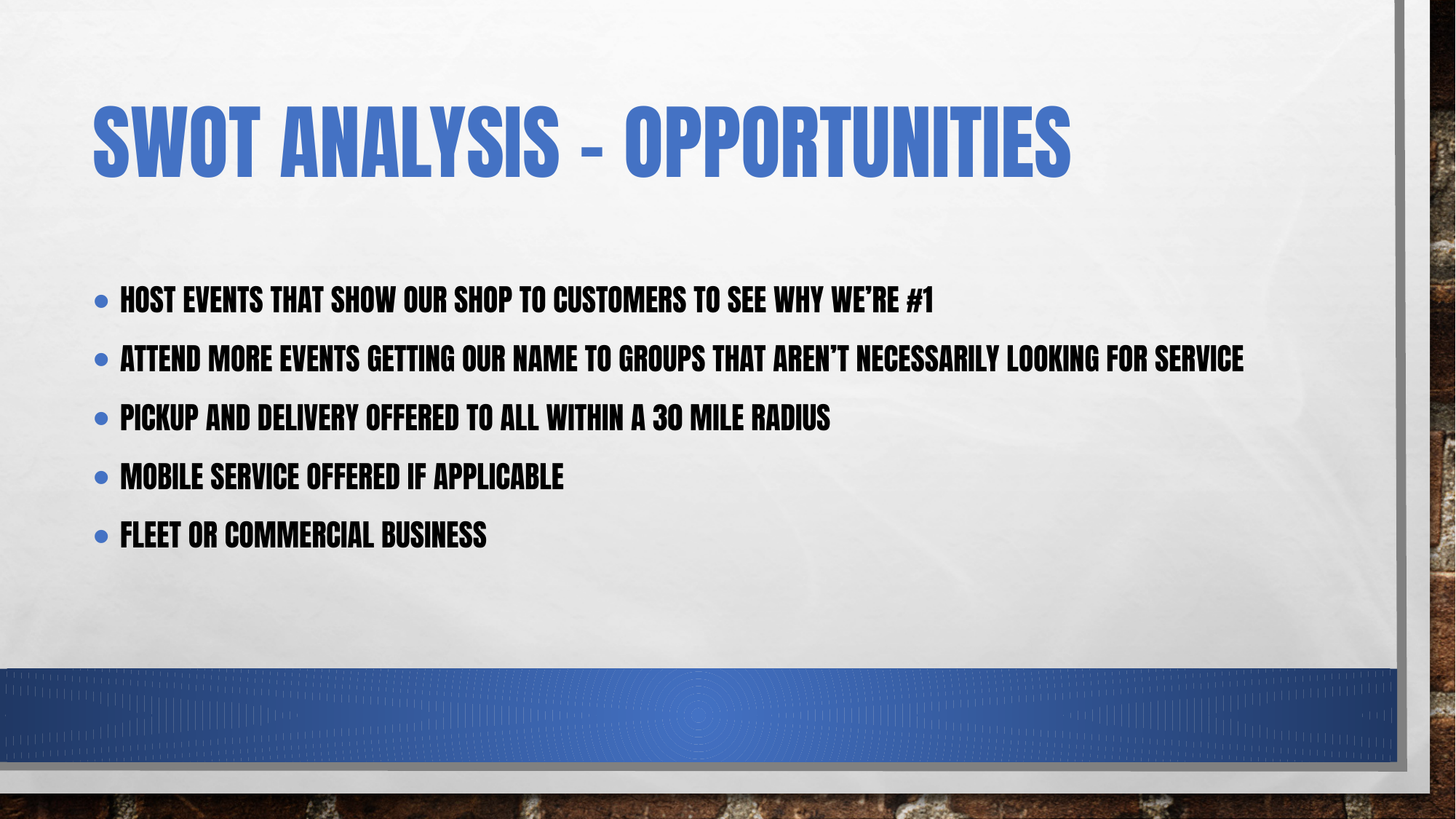

# SWOT Analysis - opportunities
Host events that show our shop to customers to see why we’re #1
Attend more events getting our name to groups that aren’t necessarily looking for service
Pickup and delivery offered to all within a 30 mile radius
Mobile service offered if applicable
Fleet or commercial business